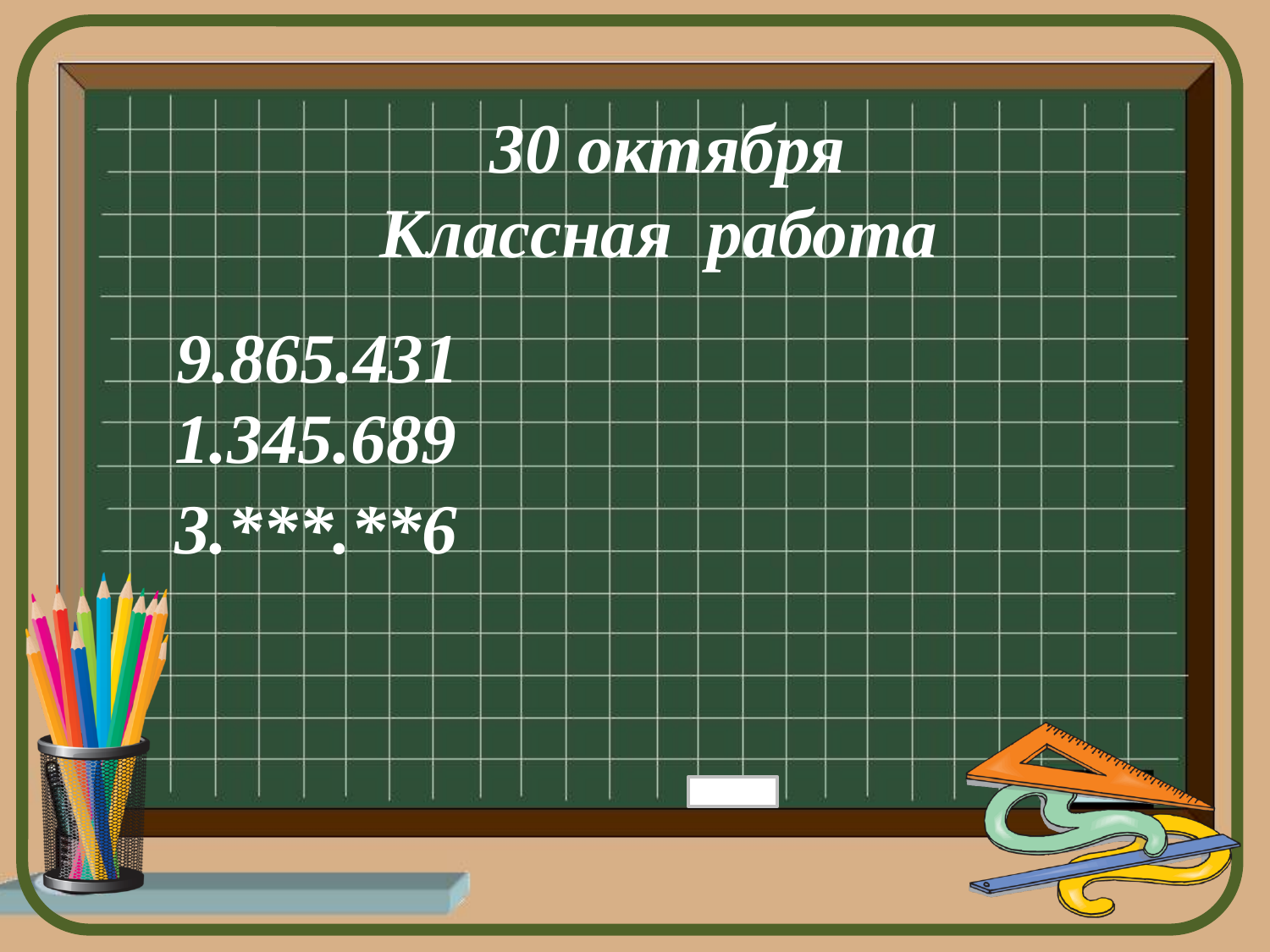

30 октября
Классная  работа
9.865.431
1.345.689
3.***.**6